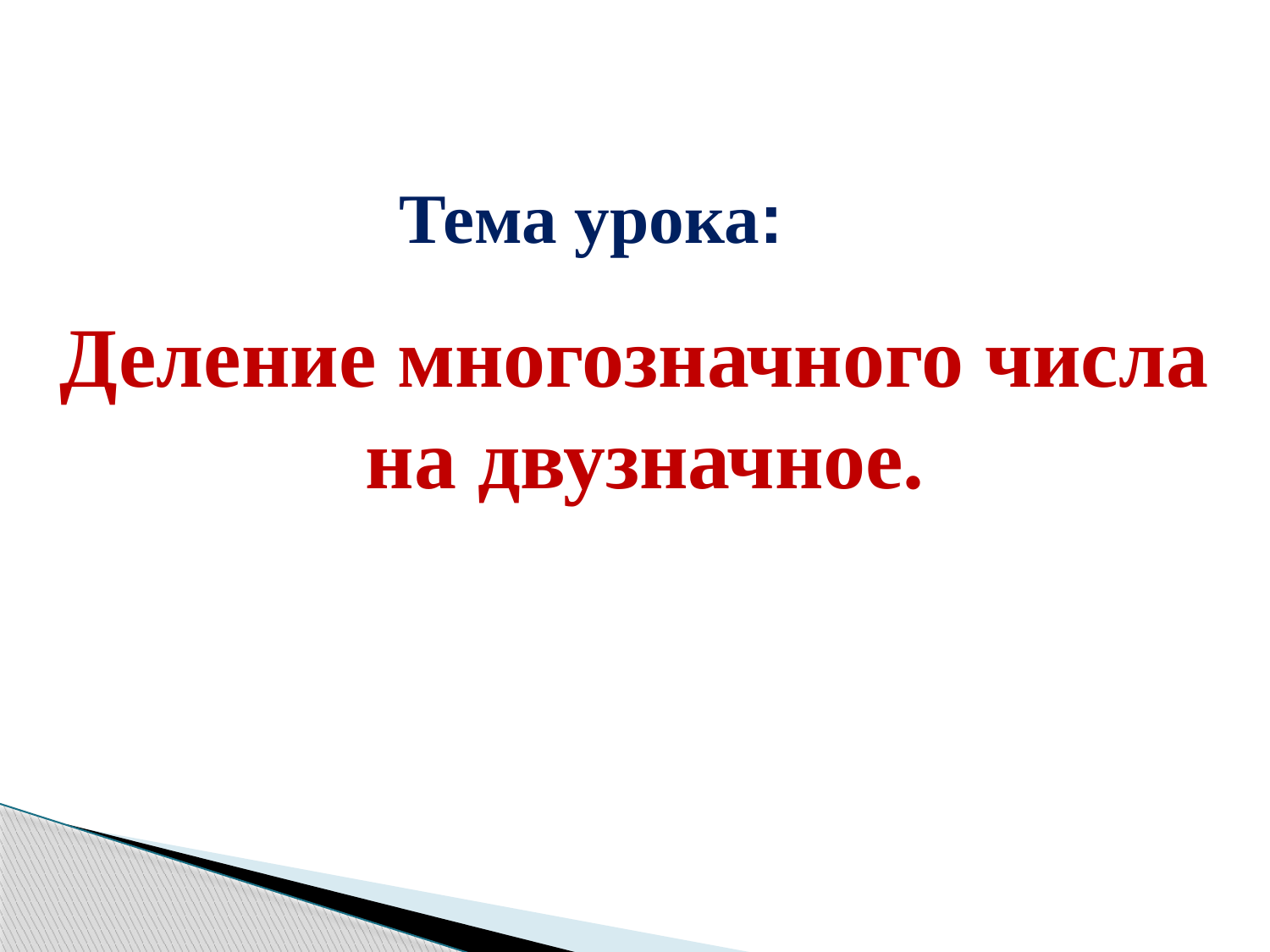

Тема урока:
Деление многозначного числа
на двузначное.